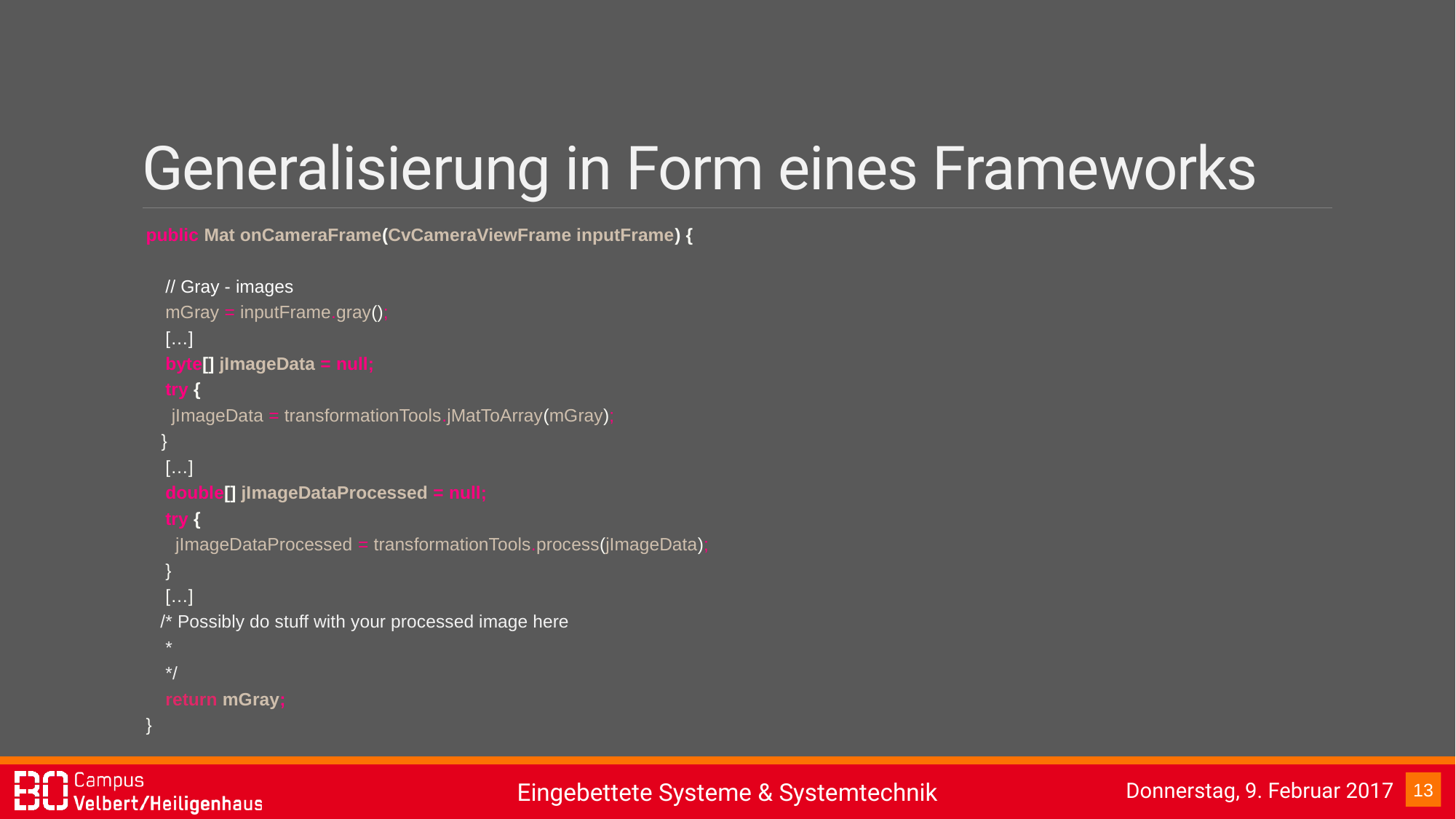

# Generalisierung in Form eines Frameworks
public Mat onCameraFrame(CvCameraViewFrame inputFrame) {

  // Gray - images
  mGray = inputFrame.gray();
  […]
  byte[] jImageData = null;
  try {
     jImageData = transformationTools.jMatToArray(mGray);
   }
  […]
  double[] jImageDataProcessed = null;
  try {
    jImageDataProcessed = transformationTools.process(jImageData);
  }
  […]
 /* Possibly do stuff with your processed image here
  *
  */
  return mGray;
}
Donnerstag, 9. Februar 2017
13